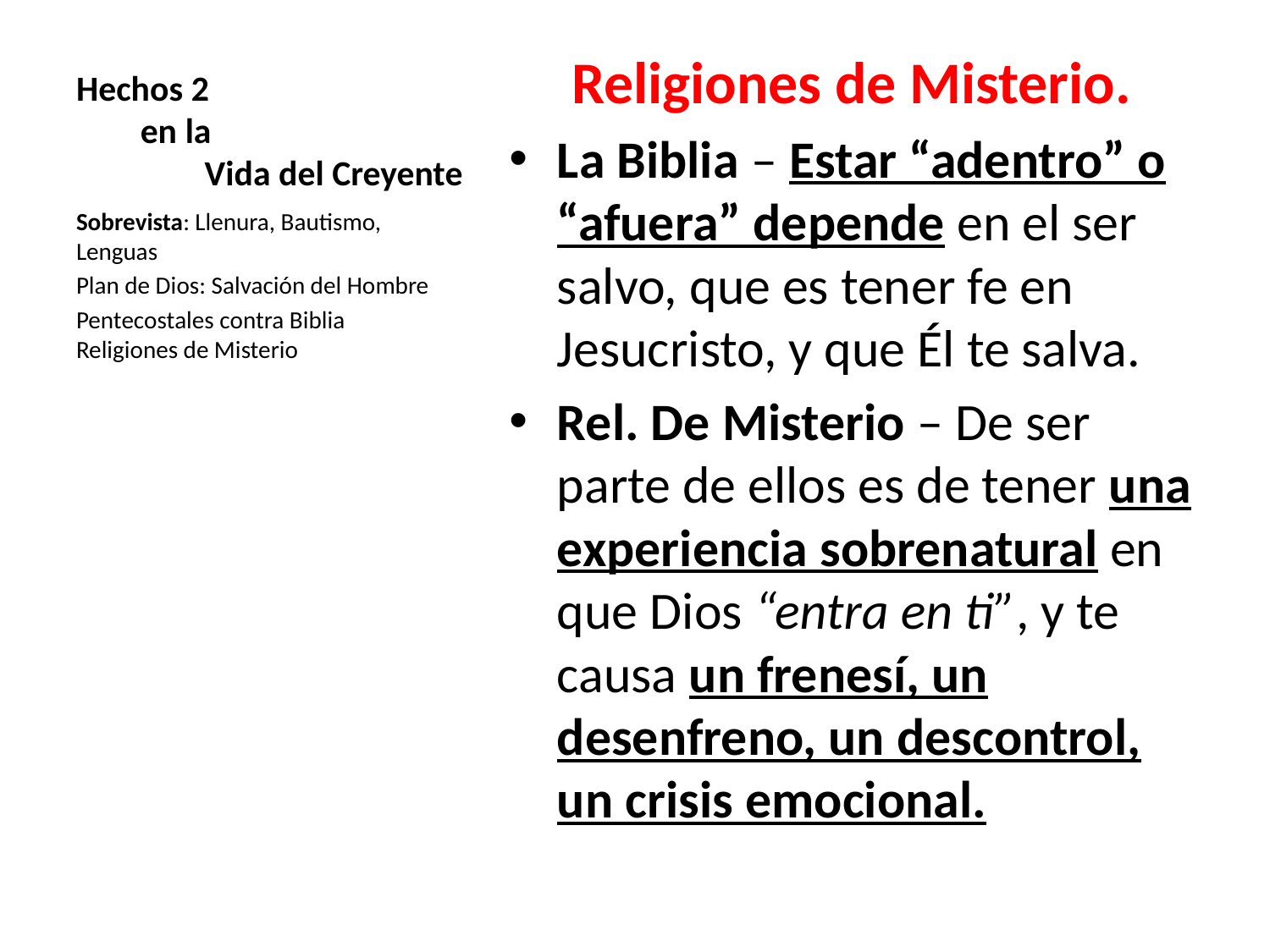

# Hechos 2 en la Vida del Creyente
Religiones de Misterio.
La Biblia – Estar “adentro” o “afuera” depende en el ser salvo, que es tener fe en Jesucristo, y que Él te salva.
Rel. De Misterio – De ser parte de ellos es de tener una experiencia sobrenatural en que Dios “entra en ti”, y te causa un frenesí, un desenfreno, un descontrol, un crisis emocional.

Sobrevista: Llenura, Bautismo,  Lenguas
Plan de Dios: Salvación del Hombre
Pentecostales contra Biblia
Religiones de Misterio